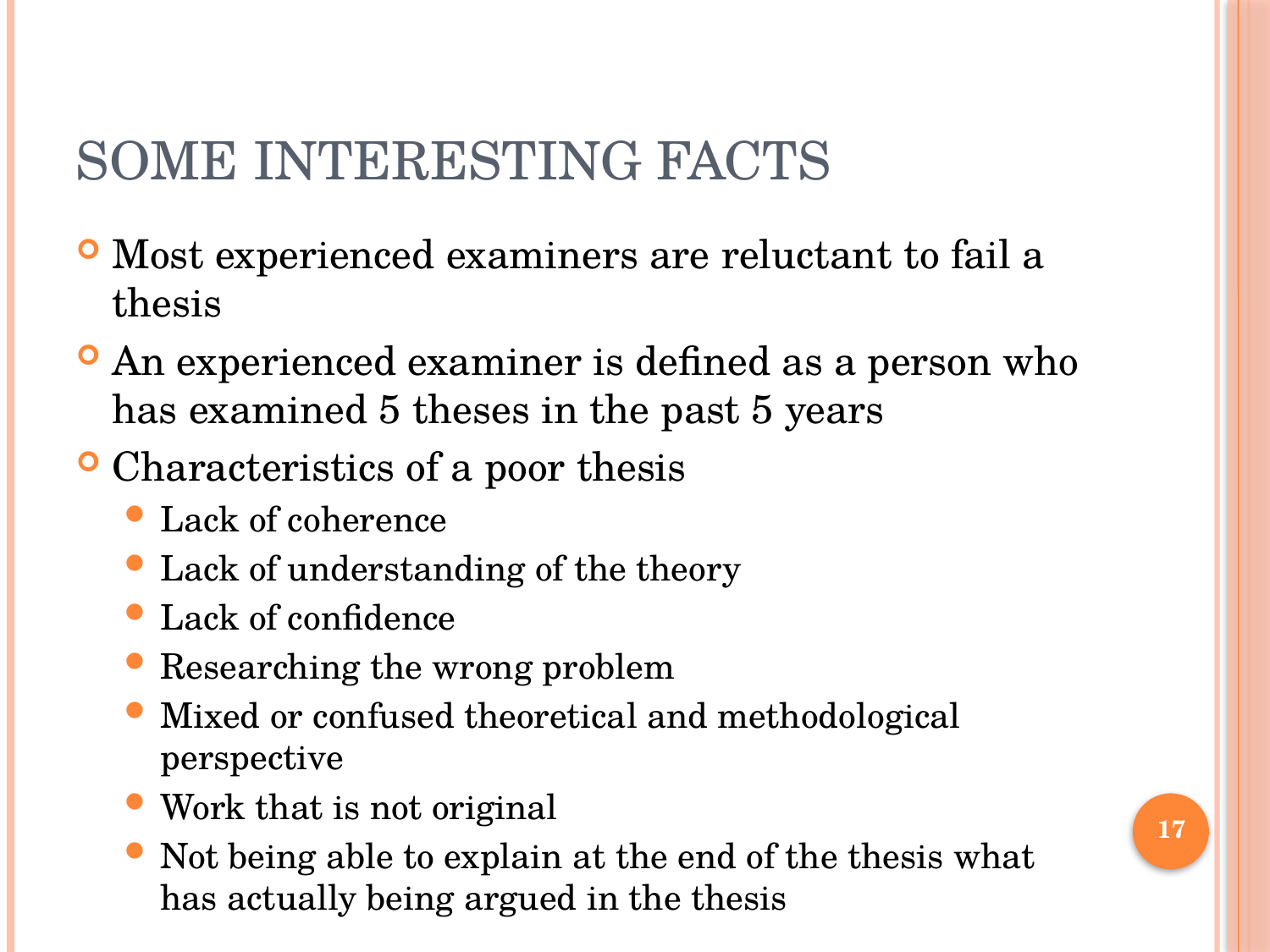

# SOME INTERESTING FACTS
Most experienced examiners are reluctant to fail a thesis
An experienced examiner is defined as a person who has examined 5 theses in the past 5 years
Characteristics of a poor thesis
Lack of coherence
Lack of understanding of the theory
Lack of confidence
Researching the wrong problem
Mixed or confused theoretical and methodological perspective
Work that is not original
Not being able to explain at the end of the thesis what has actually being argued in the thesis
17